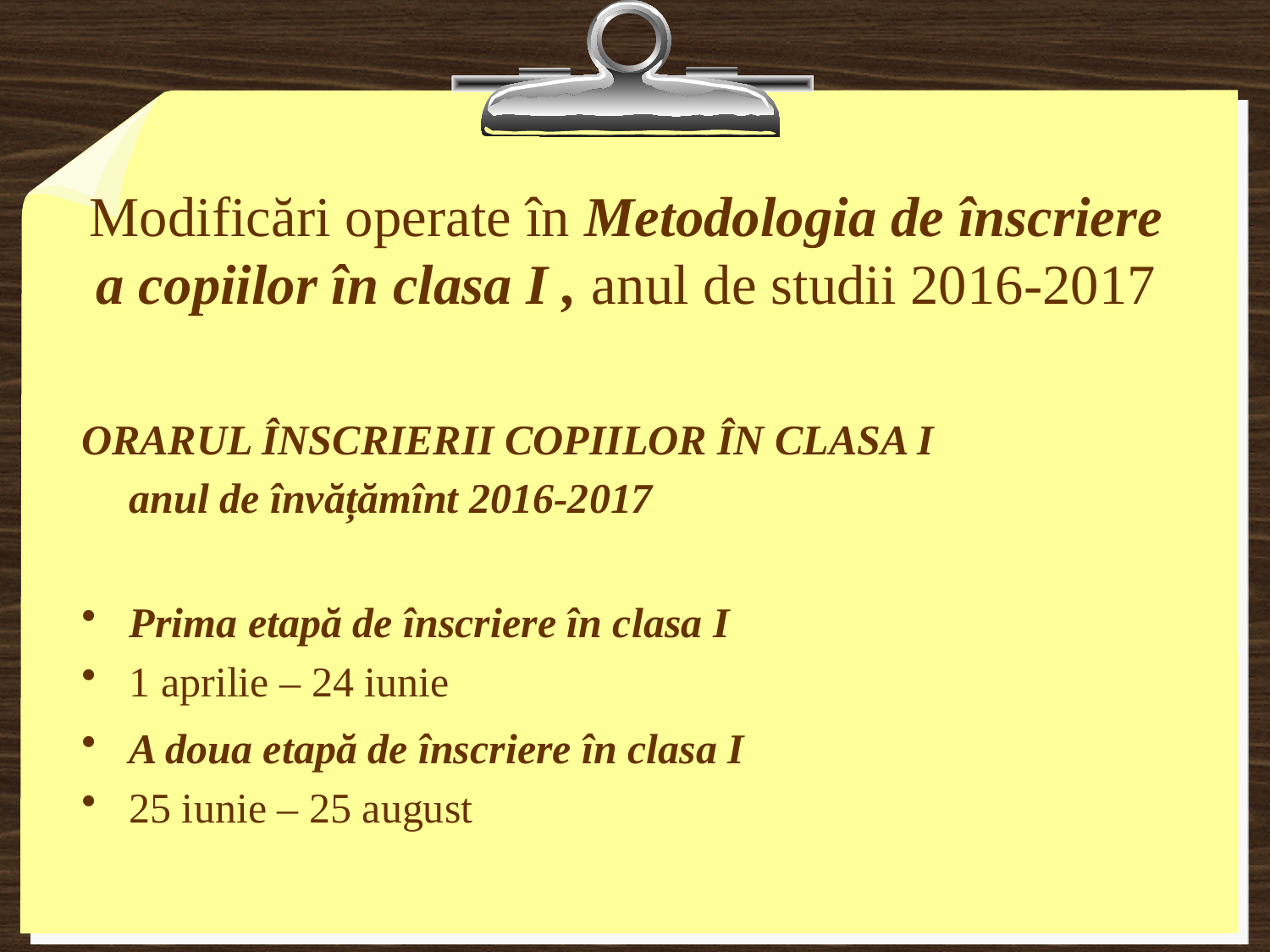

# Modificări operate în Metodologia de înscriere a copiilor în clasa I , anul de studii 2016-2017

ORARUL ÎNSCRIERII COPIILOR ÎN CLASA I
anul de învățămînt 2016-2017
Prima etapă de înscriere în clasa I
1 aprilie – 24 iunie
A doua etapă de înscriere în clasa I
25 iunie – 25 august